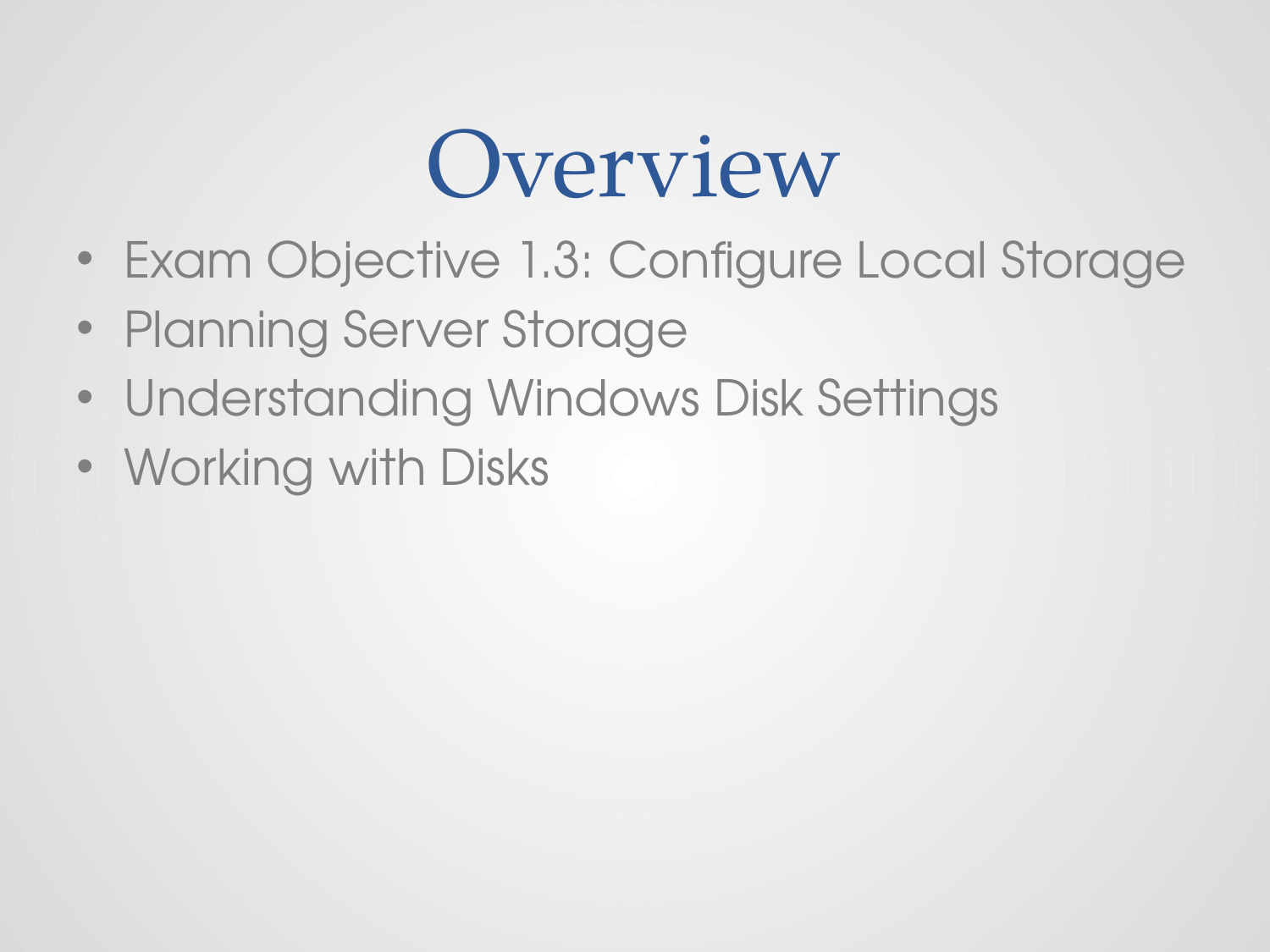

# Overview
Exam Objective 1.3: Configure Local Storage
Planning Server Storage
Understanding Windows Disk Settings
Working with Disks
© 2013 John Wiley & Sons, Inc.
2